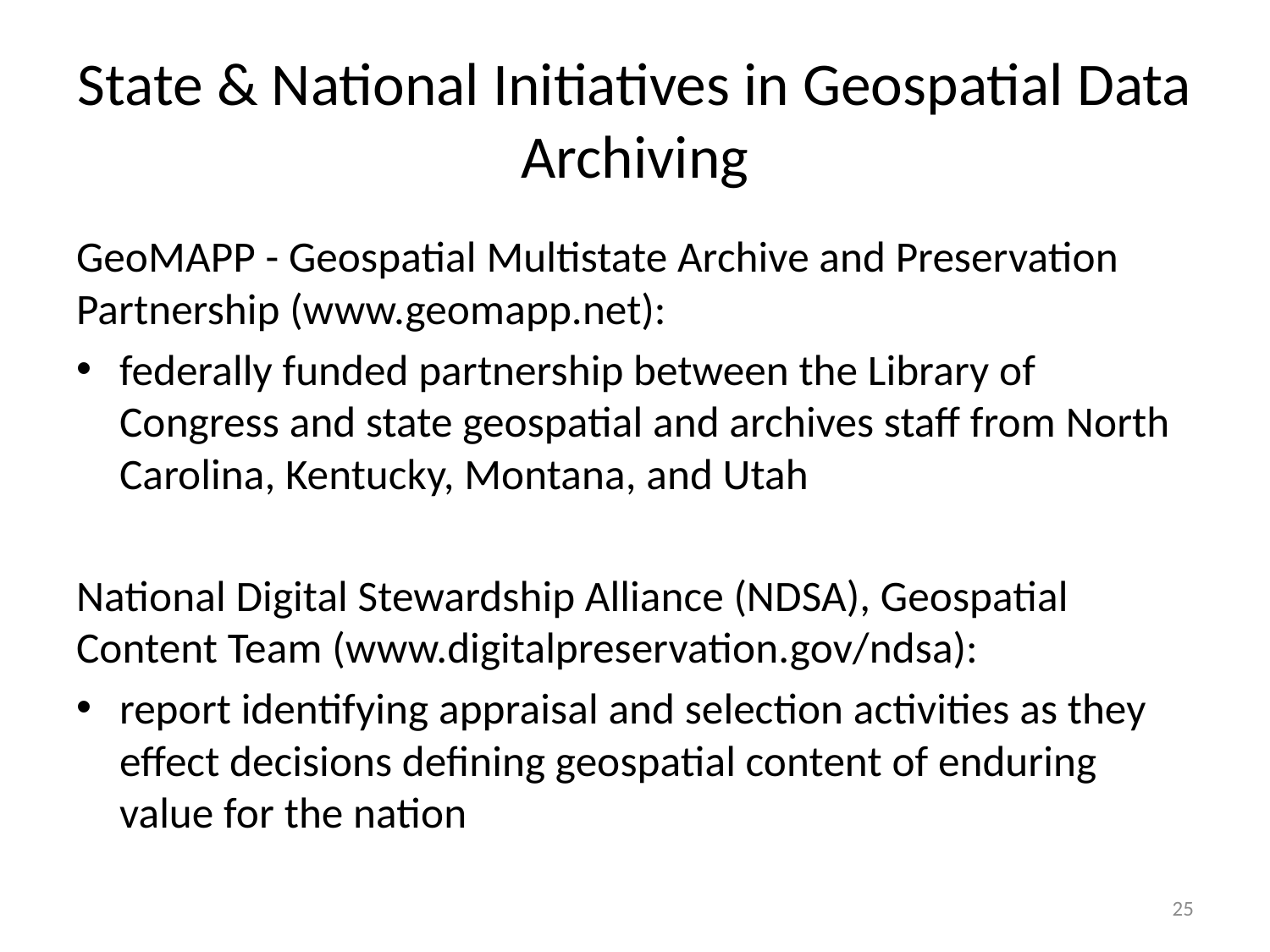

# State & National Initiatives in Geospatial Data Archiving
GeoMAPP - Geospatial Multistate Archive and Preservation Partnership (www.geomapp.net):
federally funded partnership between the Library of Congress and state geospatial and archives staff from North Carolina, Kentucky, Montana, and Utah

National Digital Stewardship Alliance (NDSA), Geospatial Content Team (www.digitalpreservation.gov/ndsa):
report identifying appraisal and selection activities as they effect decisions defining geospatial content of enduring value for the nation

25